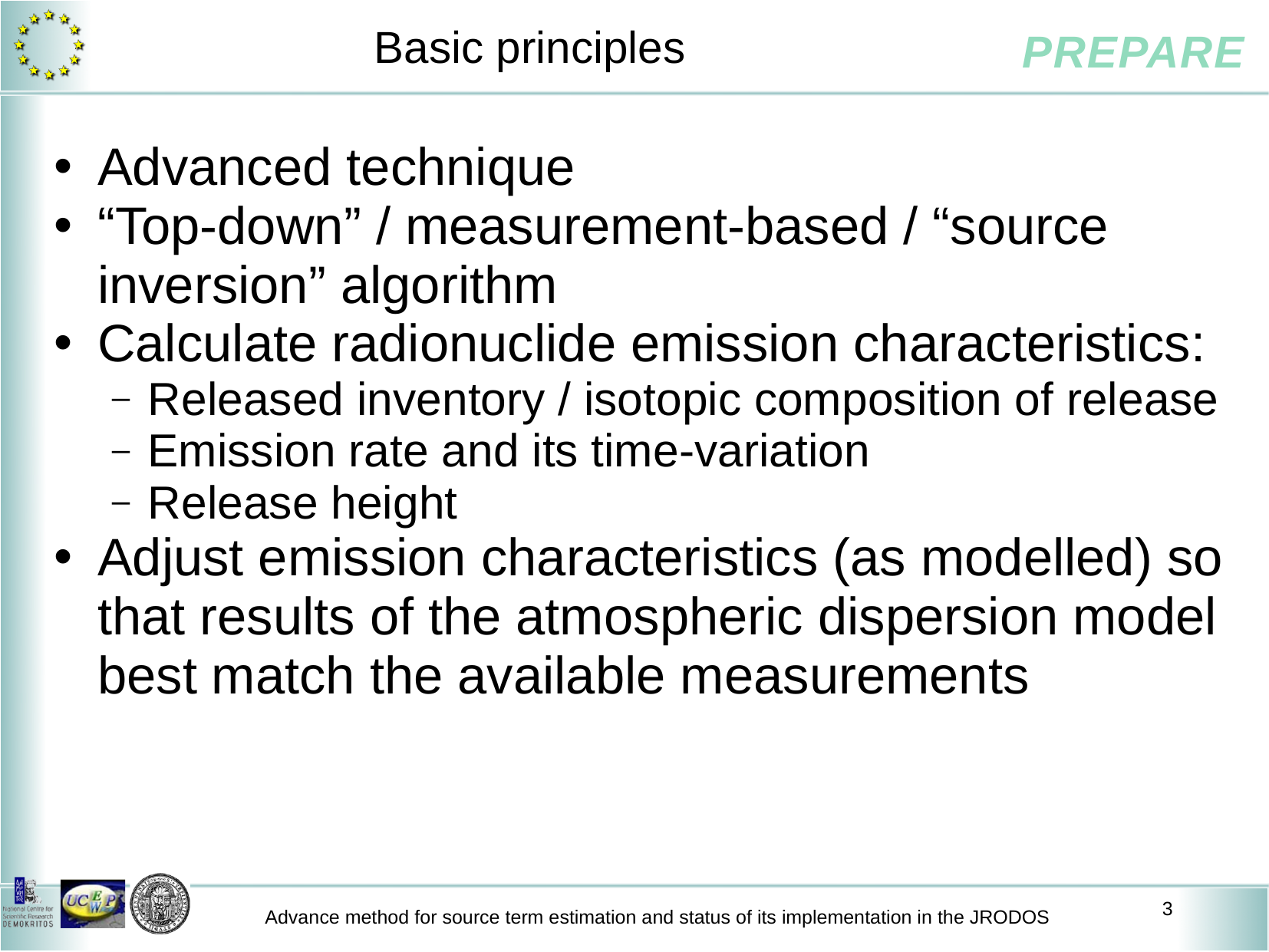

# Basic principles
Advanced technique
“Top-down” / measurement-based / “source inversion” algorithm
Calculate radionuclide emission characteristics:
Released inventory / isotopic composition of release
Emission rate and its time-variation
Release height
Adjust emission characteristics (as modelled) so that results of the atmospheric dispersion model best match the available measurements